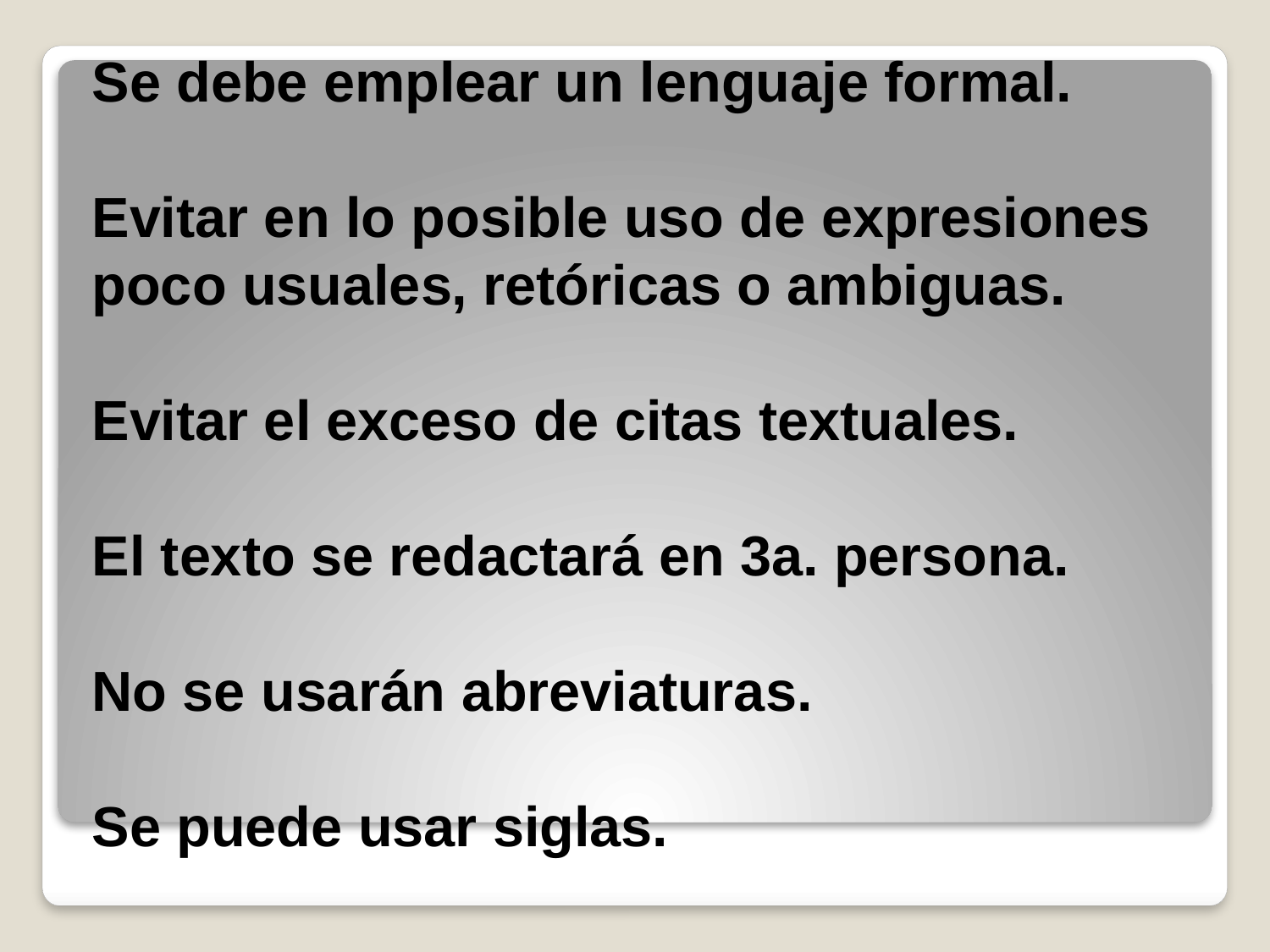

Se debe emplear un lenguaje formal.

Evitar en lo posible uso de expresiones poco usuales, retóricas o ambiguas.

Evitar el exceso de citas textuales.

El texto se redactará en 3a. persona.

No se usarán abreviaturas.

Se puede usar siglas.